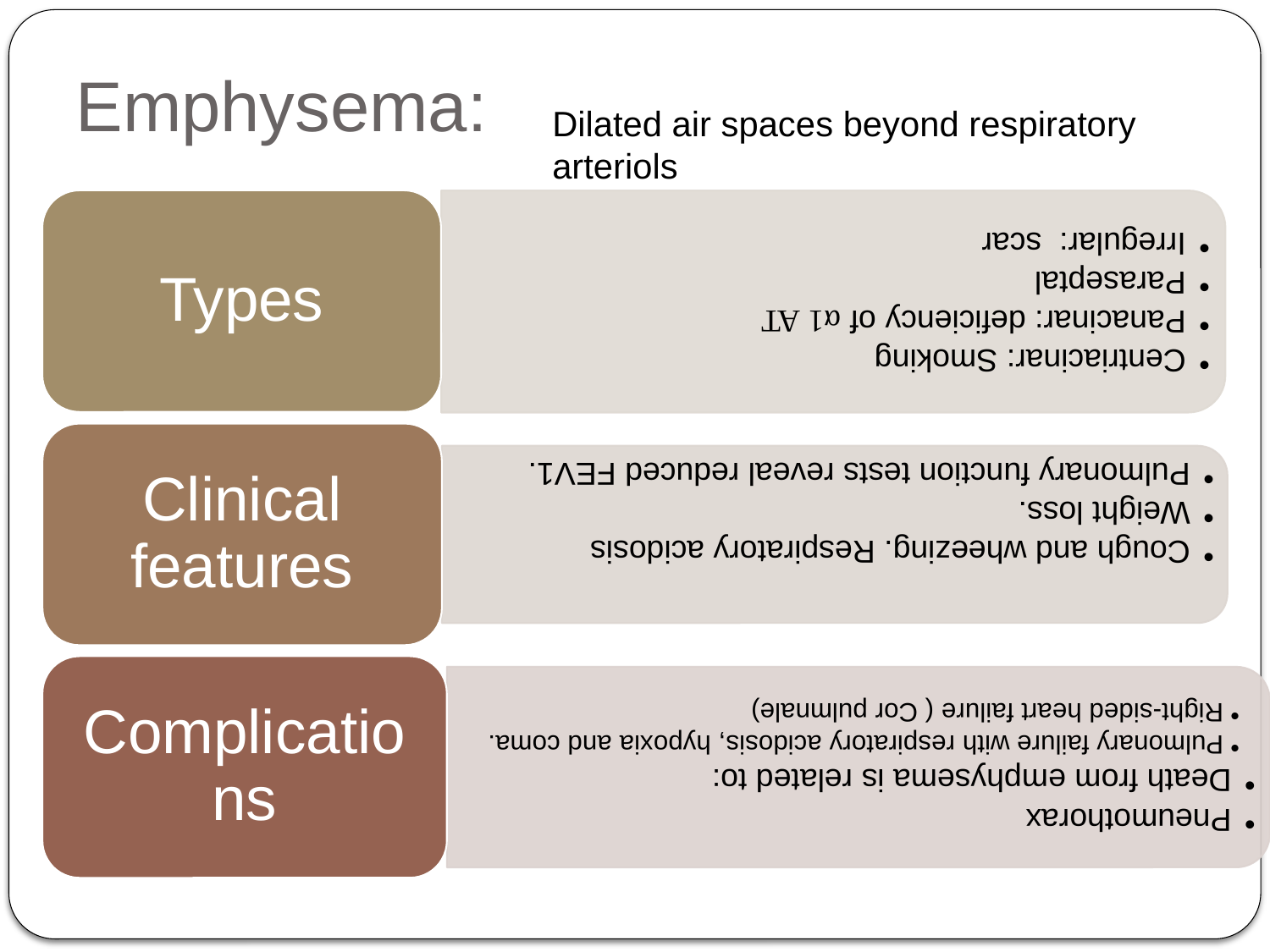

# Emphysema:
Dilated air spaces beyond respiratory arteriols
Centriacinar: Smoking
Panacinar: deficiency of α1 AT
Paraseptal
Irregular:  scar
Types

Cough and wheezing. Respiratory acidosis
Weight loss.
Pulmonary function tests reveal reduced FEV1.
Clinical features
Pneumothorax
Death from emphysema is related to:
Pulmonary failure with respiratory acidosis, hypoxia and coma.
Right-sided heart failure ( Cor pulmnale)
Complications